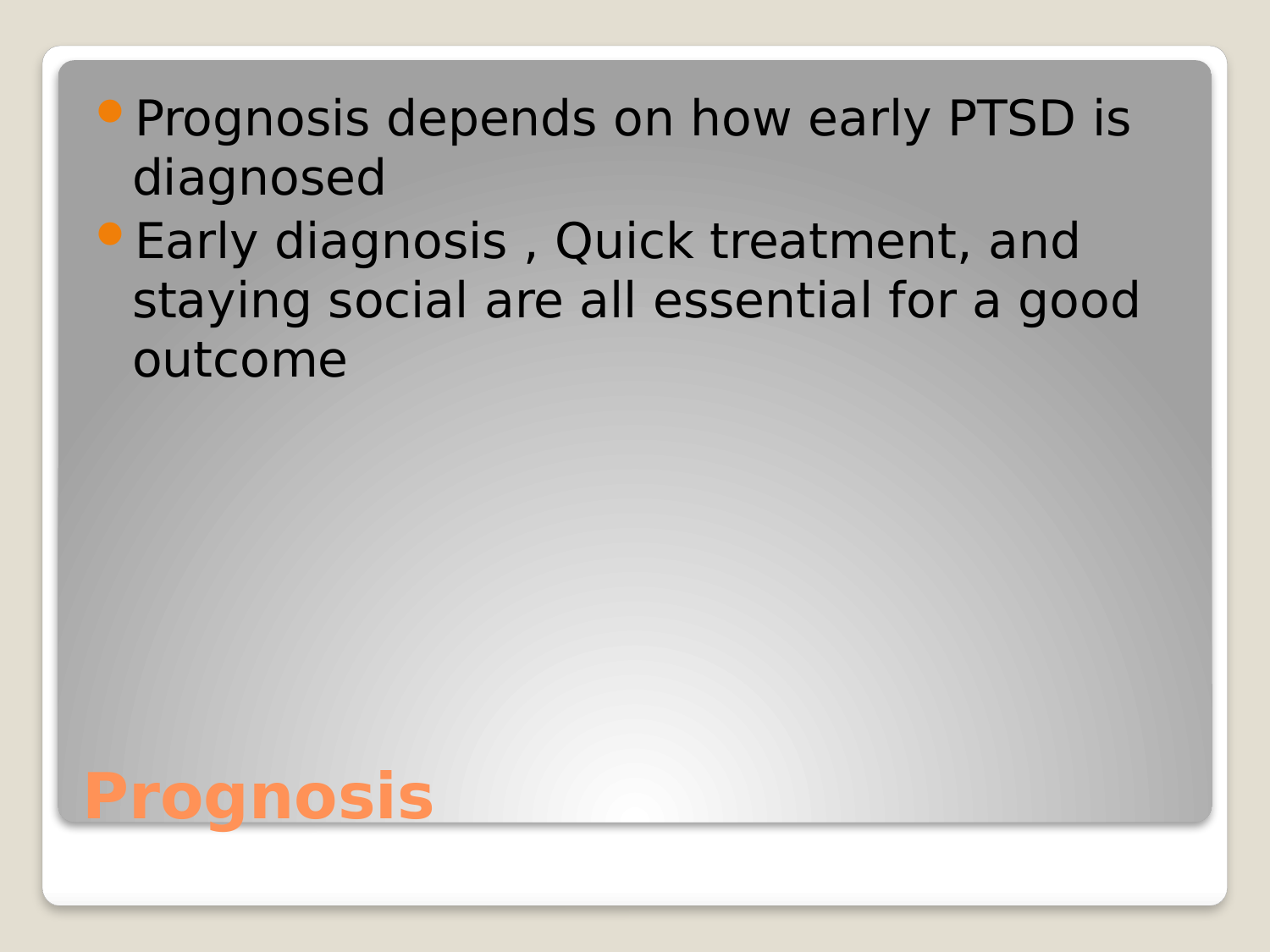

Prognosis depends on how early PTSD is diagnosed
Early diagnosis , Quick treatment, and staying social are all essential for a good outcome
# Prognosis